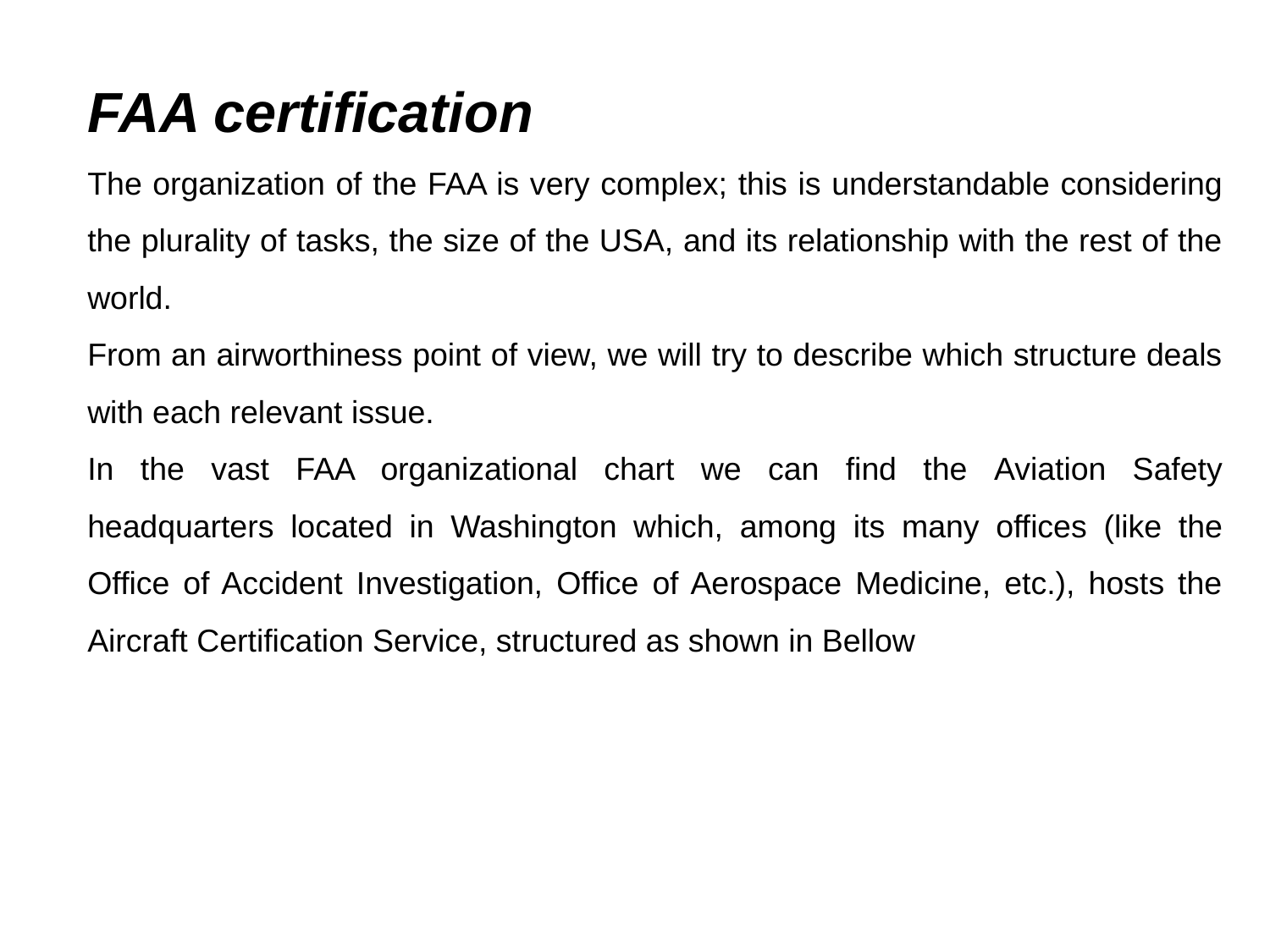

FAA certification
The organization of the FAA is very complex; this is understandable considering the plurality of tasks, the size of the USA, and its relationship with the rest of the world.
From an airworthiness point of view, we will try to describe which structure deals with each relevant issue.
In the vast FAA organizational chart we can find the Aviation Safety headquarters located in Washington which, among its many offices (like the Office of Accident Investigation, Office of Aerospace Medicine, etc.), hosts the Aircraft Certification Service, structured as shown in Bellow